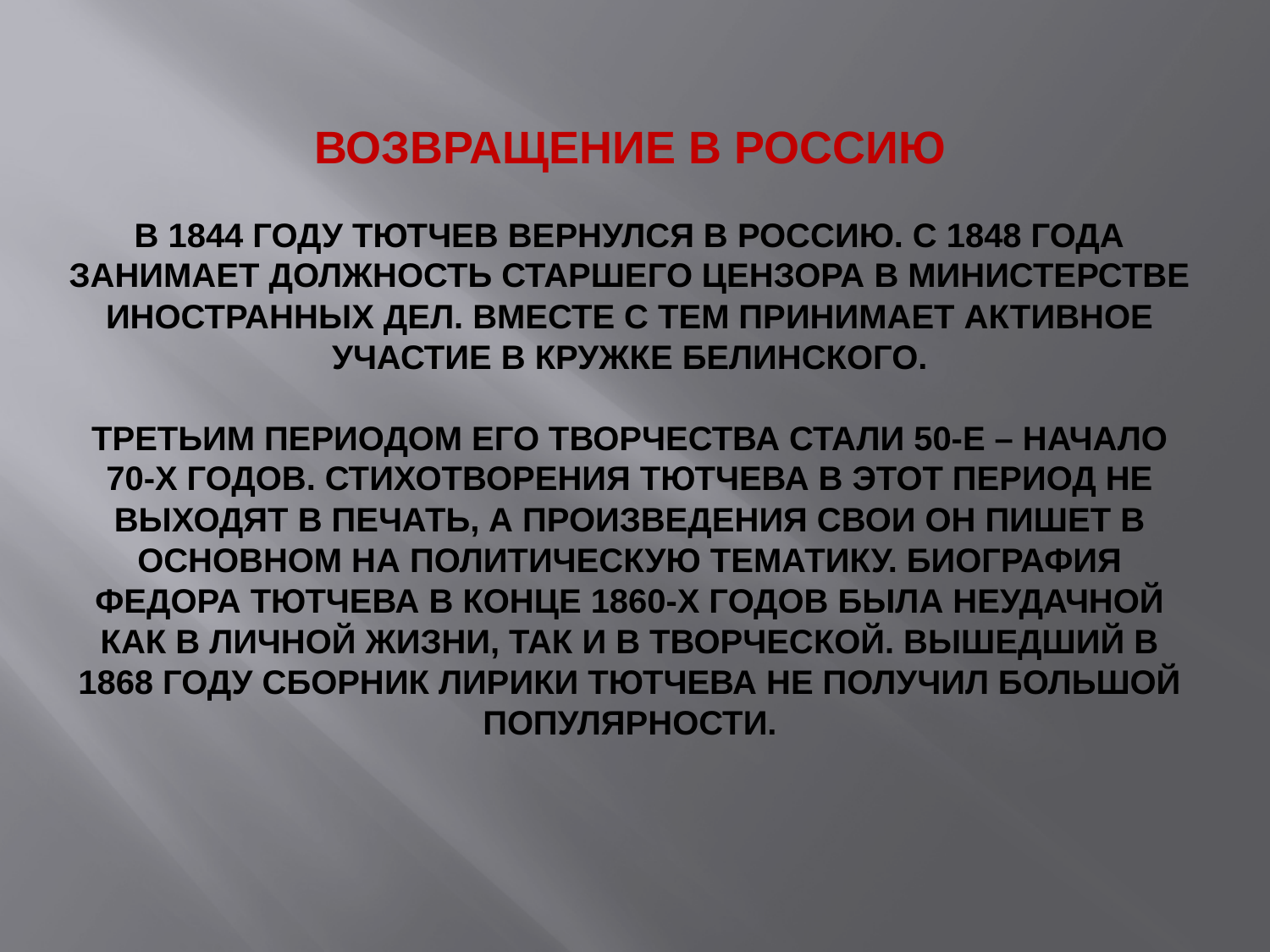

# Возвращение в Россию в 1844 году Тютчев вернулся в Россию. С 1848 года занимает должность старшего цензора в министерстве иностранных дел. Вместе с тем принимает активное участие в кружке Белинского. Третьим периодом его творчества стали 50-е – начало 70-х годов. Стихотворения Тютчева в этот период не выходят в печать, а произведения свои он пишет в основном на политическую тематику. Биография Федора Тютчева в конце 1860-х годов была неудачной как в личной жизни, так и в творческой. Вышедший в 1868 году сборник лирики Тютчева не получил большой популярности.